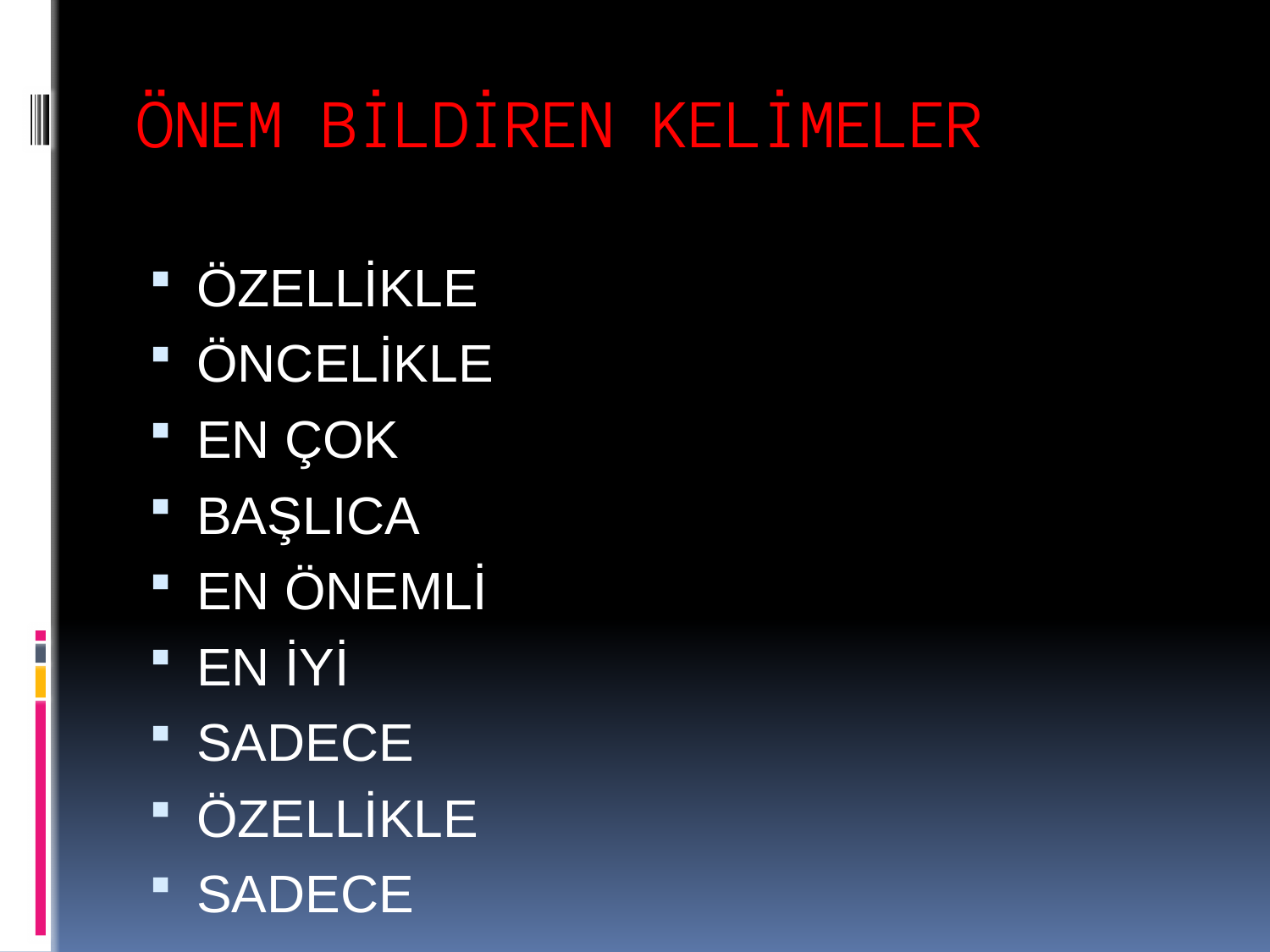

# ÖNEM BİLDİREN KELİMELER
ÖZELLİKLE
ÖNCELİKLE
EN ÇOK
BAŞLICA
EN ÖNEMLİ
EN İYİ
SADECE
ÖZELLİKLE
SADECE